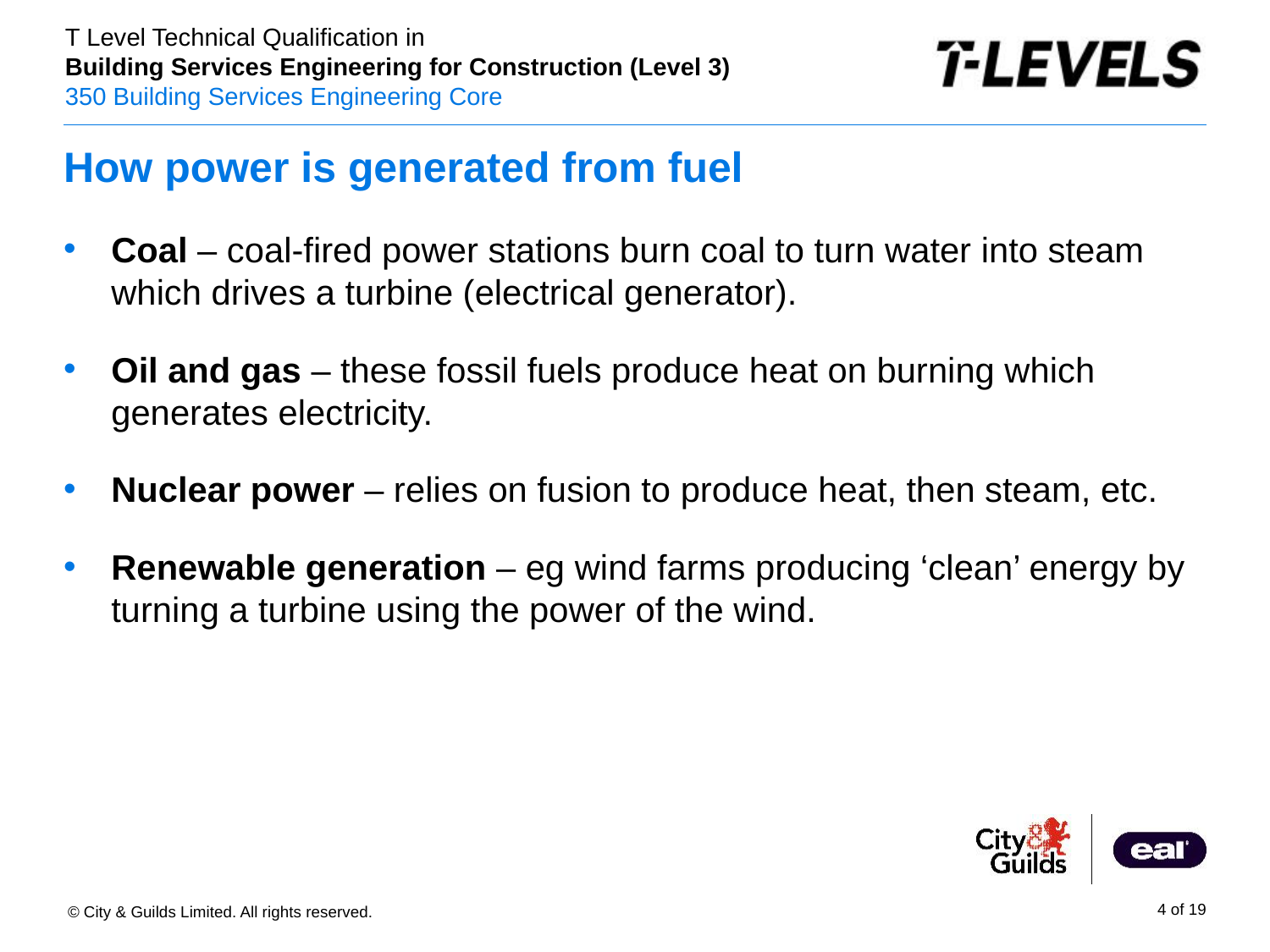

How power is generated from fuel
Coal – coal-fired power stations burn coal to turn water into steam which drives a turbine (electrical generator).
Oil and gas – these fossil fuels produce heat on burning which generates electricity.
Nuclear power – relies on fusion to produce heat, then steam, etc.
Renewable generation – eg wind farms producing ‘clean’ energy by turning a turbine using the power of the wind.